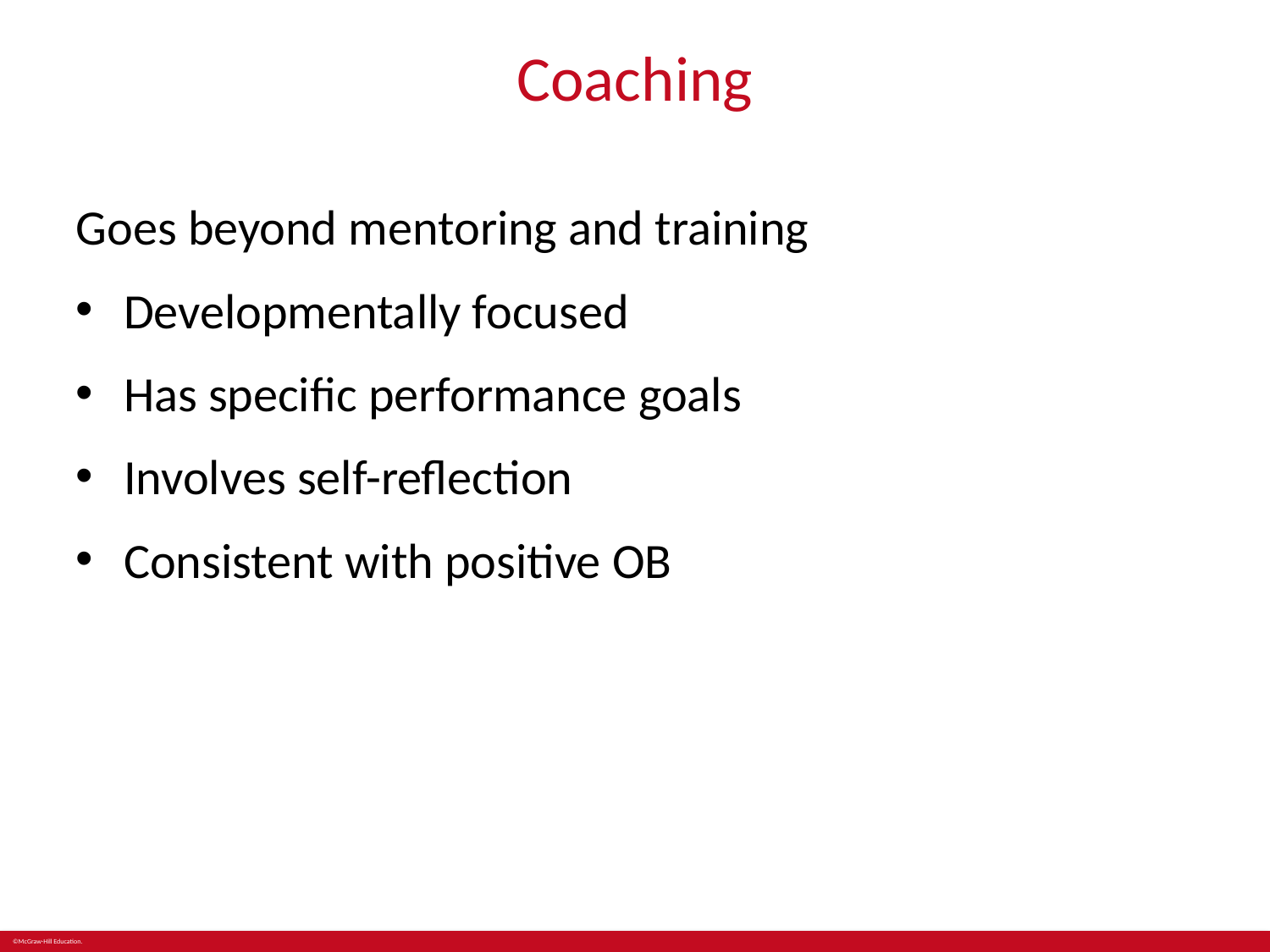

# Coaching
Goes beyond mentoring and training
Developmentally focused
Has specific performance goals
Involves self-reflection
Consistent with positive OB